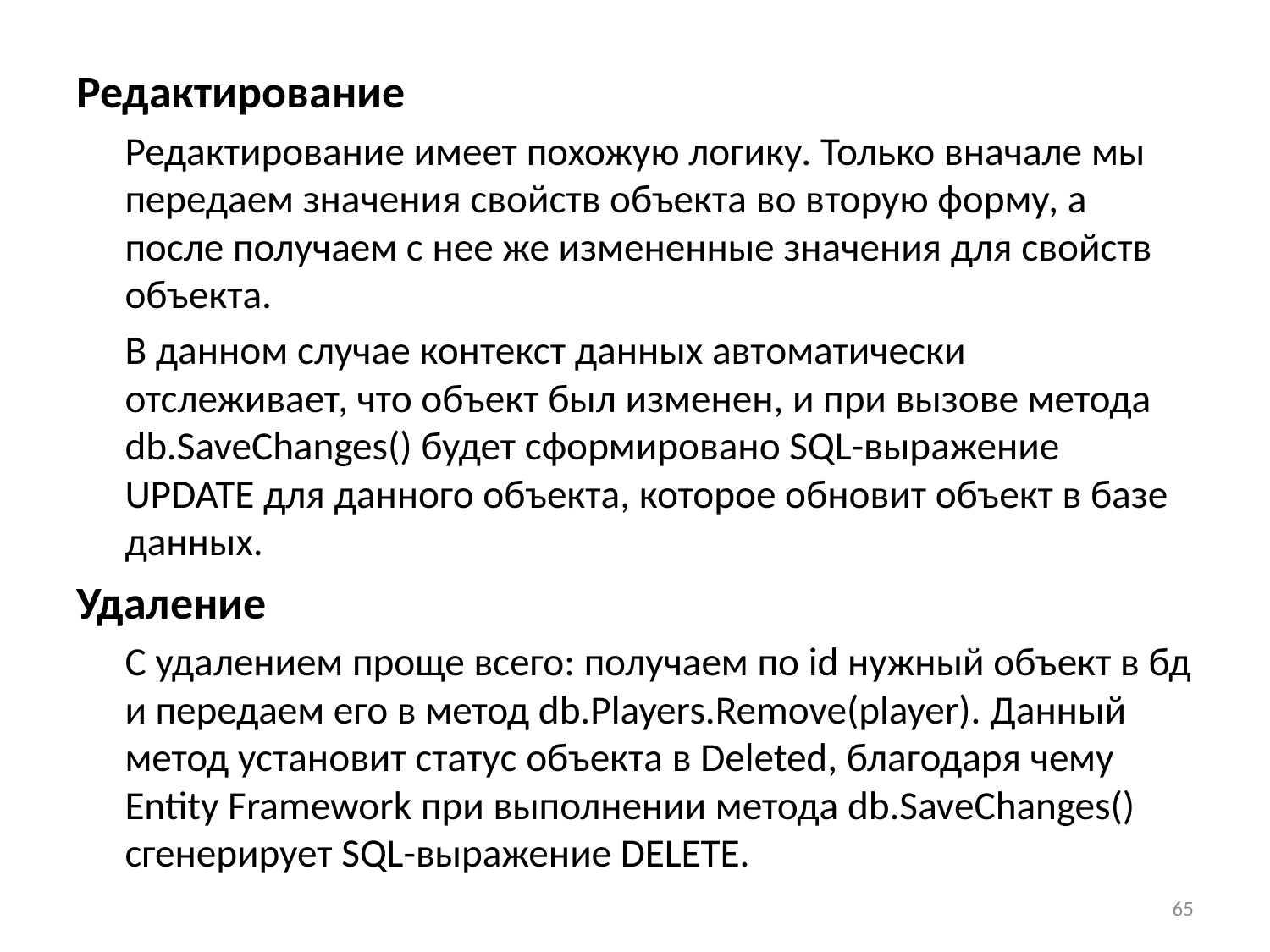

Редактирование
Редактирование имеет похожую логику. Только вначале мы передаем значения свойств объекта во вторую форму, а после получаем с нее же измененные значения для свойств объекта.
В данном случае контекст данных автоматически отслеживает, что объект был изменен, и при вызове метода db.SaveChanges() будет сформировано SQL-выражение UPDATE для данного объекта, которое обновит объект в базе данных.
Удаление
С удалением проще всего: получаем по id нужный объект в бд и передаем его в метод db.Players.Remove(player). Данный метод установит статус объекта в Deleted, благодаря чему Entity Framework при выполнении метода db.SaveChanges() сгенерирует SQL-выражение DELETE.

65